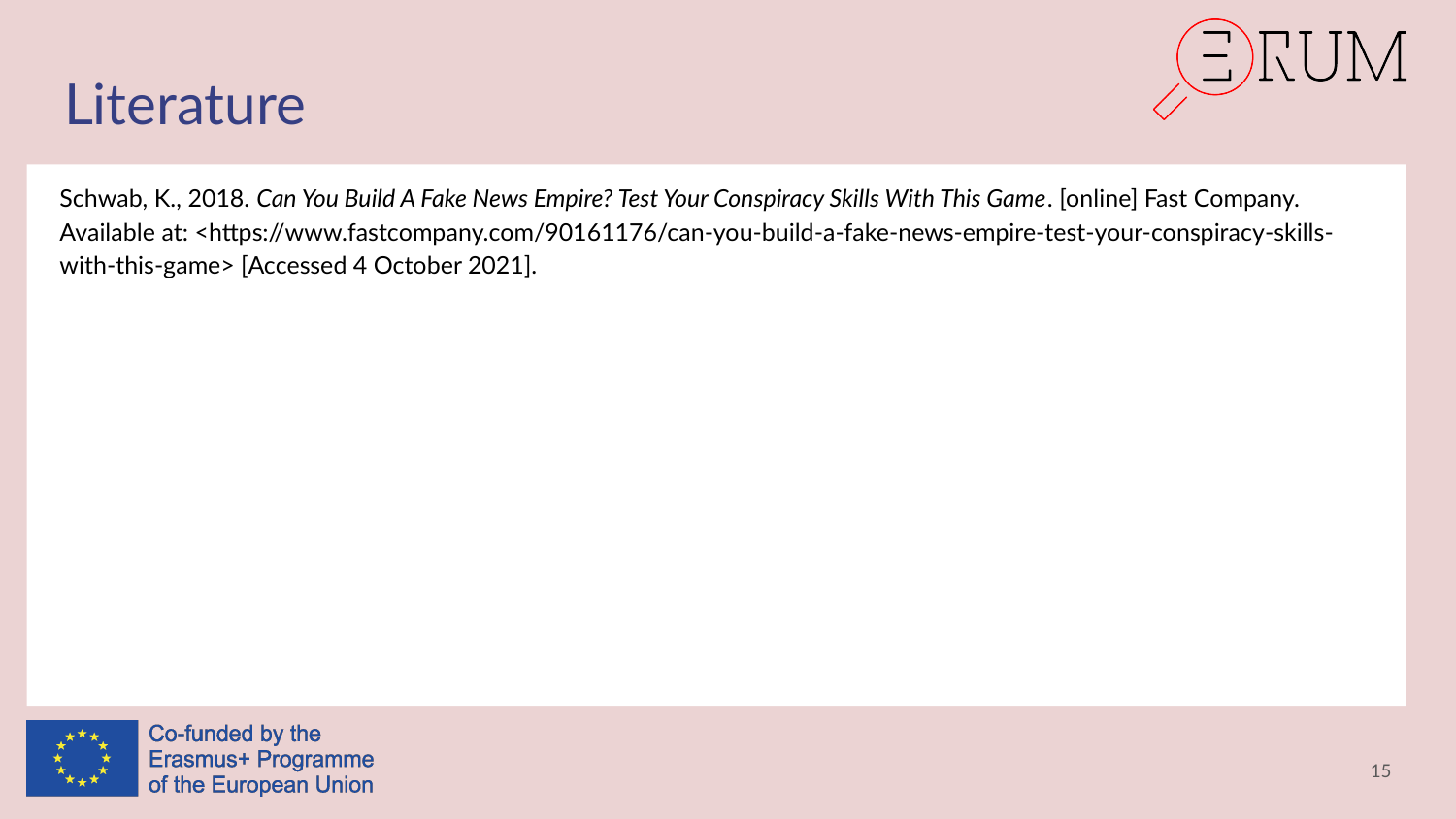

# Literature
Schwab, K., 2018. Can You Build A Fake News Empire? Test Your Conspiracy Skills With This Game. [online] Fast Company. Available at: <https://www.fastcompany.com/90161176/can-you-build-a-fake-news-empire-test-your-conspiracy-skills-with-this-game> [Accessed 4 October 2021].
15